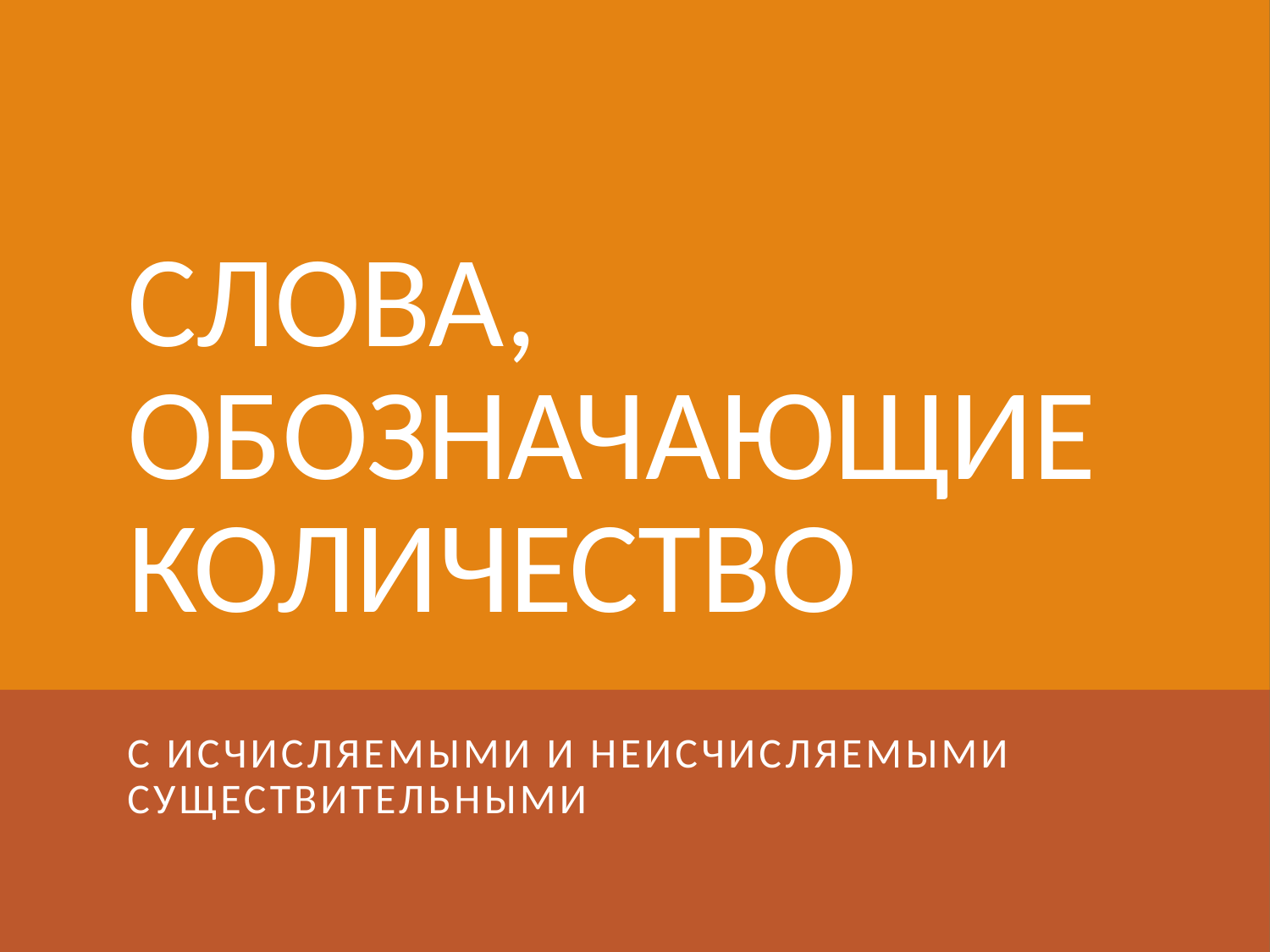

# СЛОВА, ОБОЗНАЧАЮЩИЕ КОЛИЧЕСТВО

с исчисляемыми и неисчисляемыми существительными